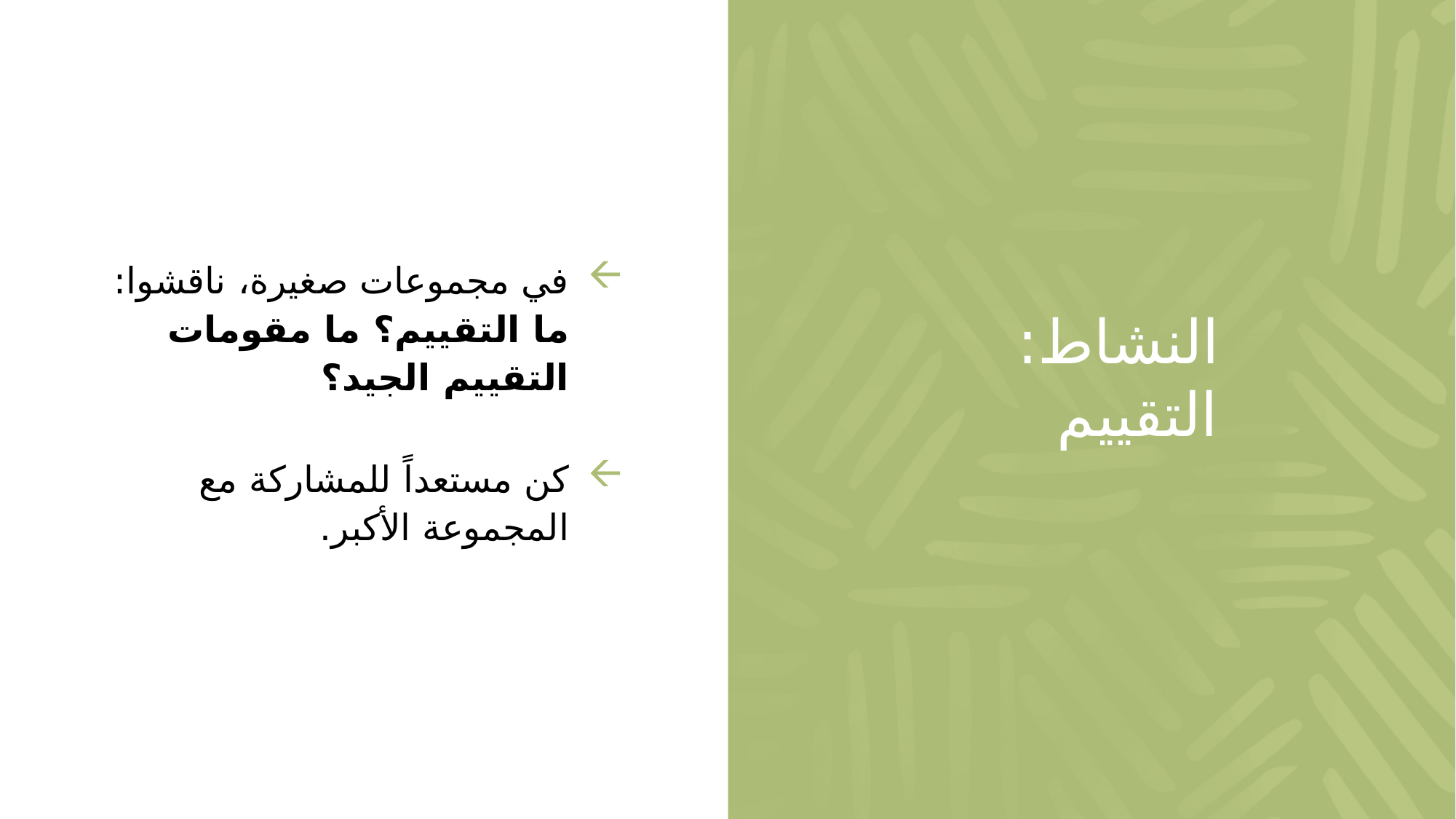

في مجموعات صغيرة، ناقشوا: ما التقييم؟ ما مقومات التقييم الجيد؟
كن مستعداً للمشاركة مع المجموعة الأكبر.
# النشاط: التقييم